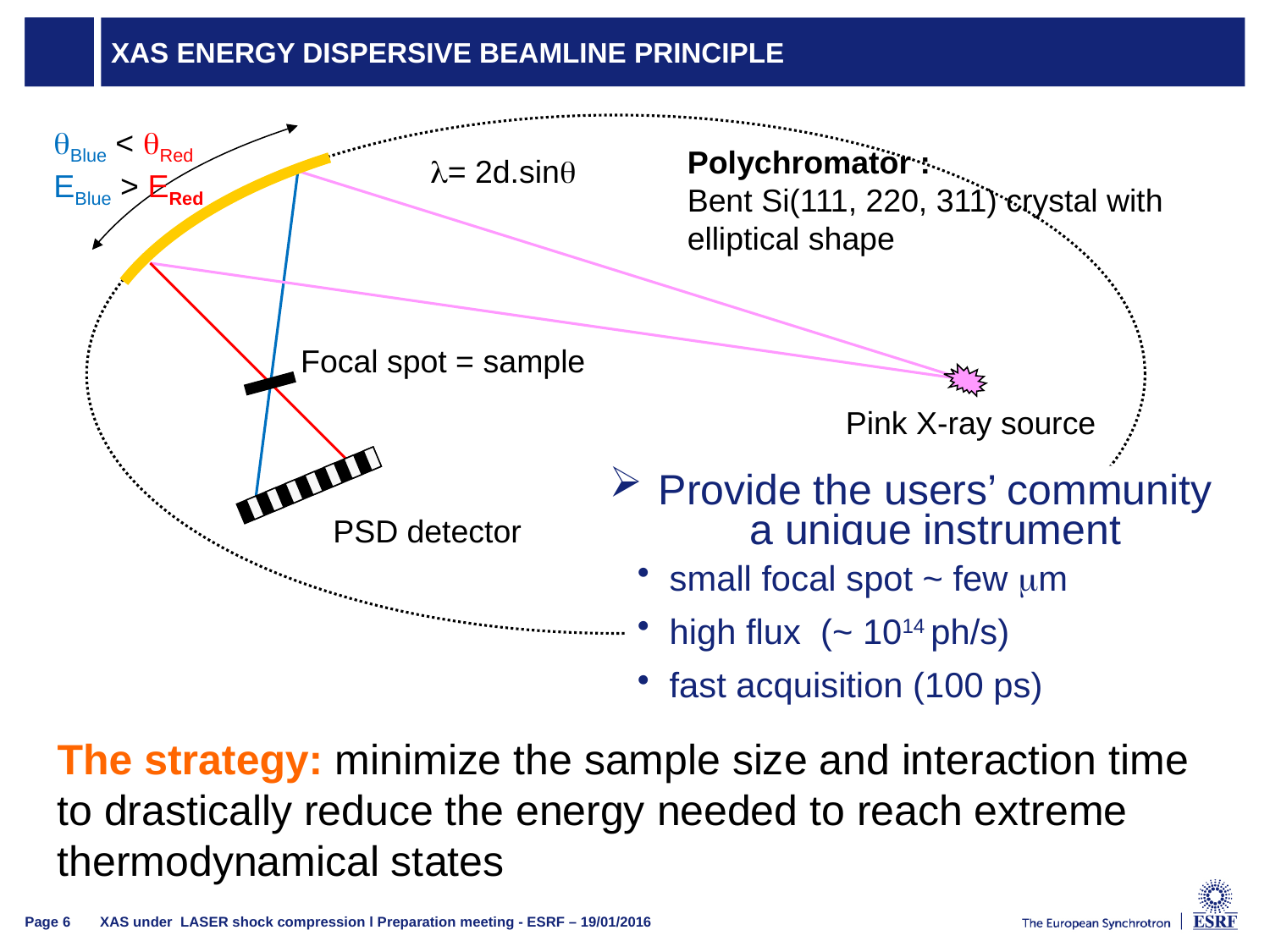

# XAS Energy dispersive beamline principle

θBlue < θRed
EBlue > ERed

Polychromator :
Bent Si(111, 220, 311) crystal with elliptical shape
λ= 2d.sinθ

Focal spot = sample

Pink X-ray source
Provide the users’ community a unique instrument

PSD detector
  small focal spot ~ few μm
  high flux  (~ 1014 ph/s)
  fast acquisition (100 ps)
The strategy: minimize the sample size and interaction time to drastically reduce the energy needed to reach extreme thermodynamical states
XAS under  LASER shock compression l Preparation meeting - ESRF – 19/01/2016
Page 6